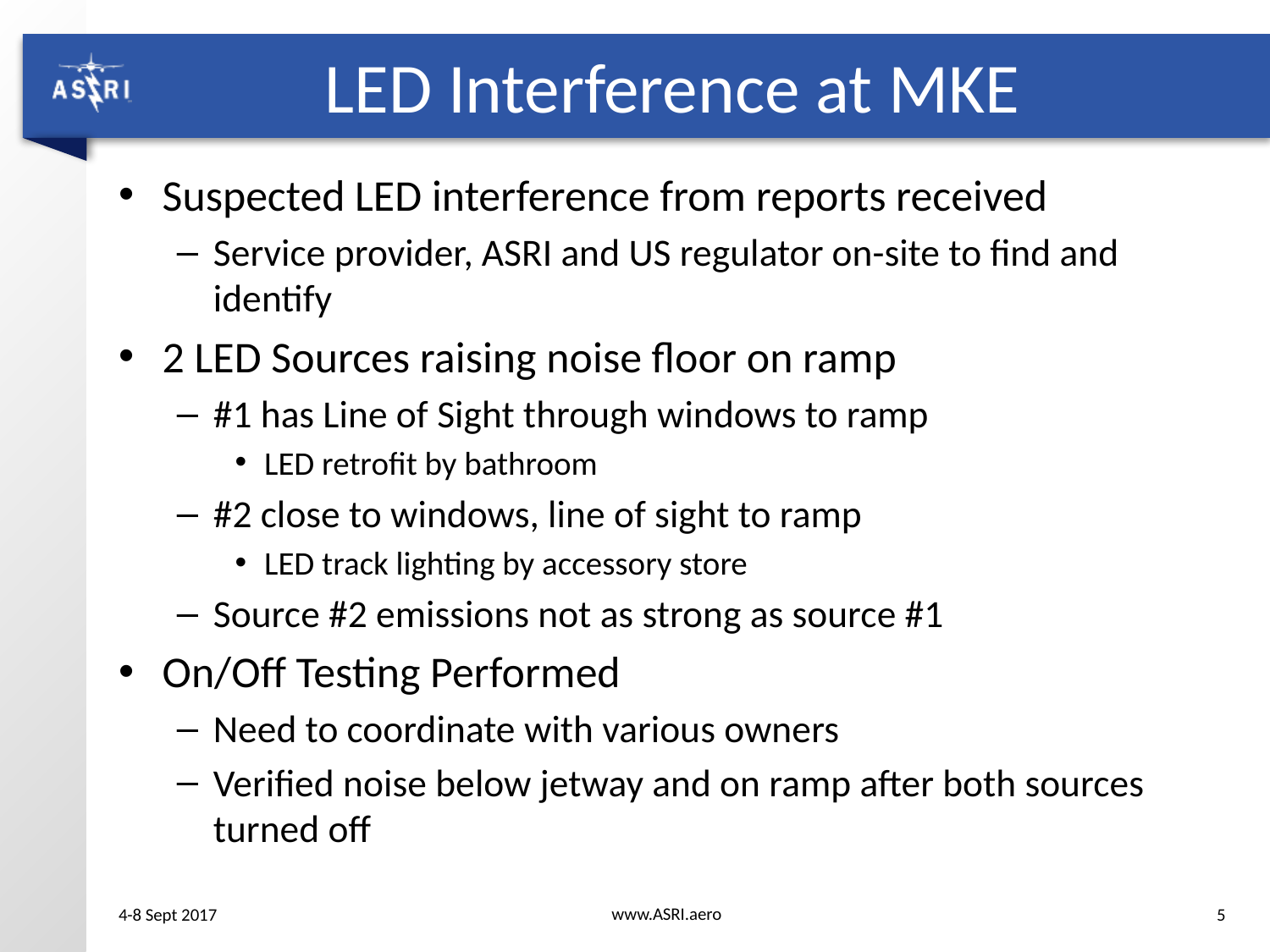

# LED Interference at MKE
Suspected LED interference from reports received
Service provider, ASRI and US regulator on-site to find and identify
2 LED Sources raising noise floor on ramp
#1 has Line of Sight through windows to ramp
LED retrofit by bathroom
#2 close to windows, line of sight to ramp
LED track lighting by accessory store
Source #2 emissions not as strong as source #1
On/Off Testing Performed
Need to coordinate with various owners
Verified noise below jetway and on ramp after both sources turned off

www.ASRI.aero
5
4-8 Sept 2017